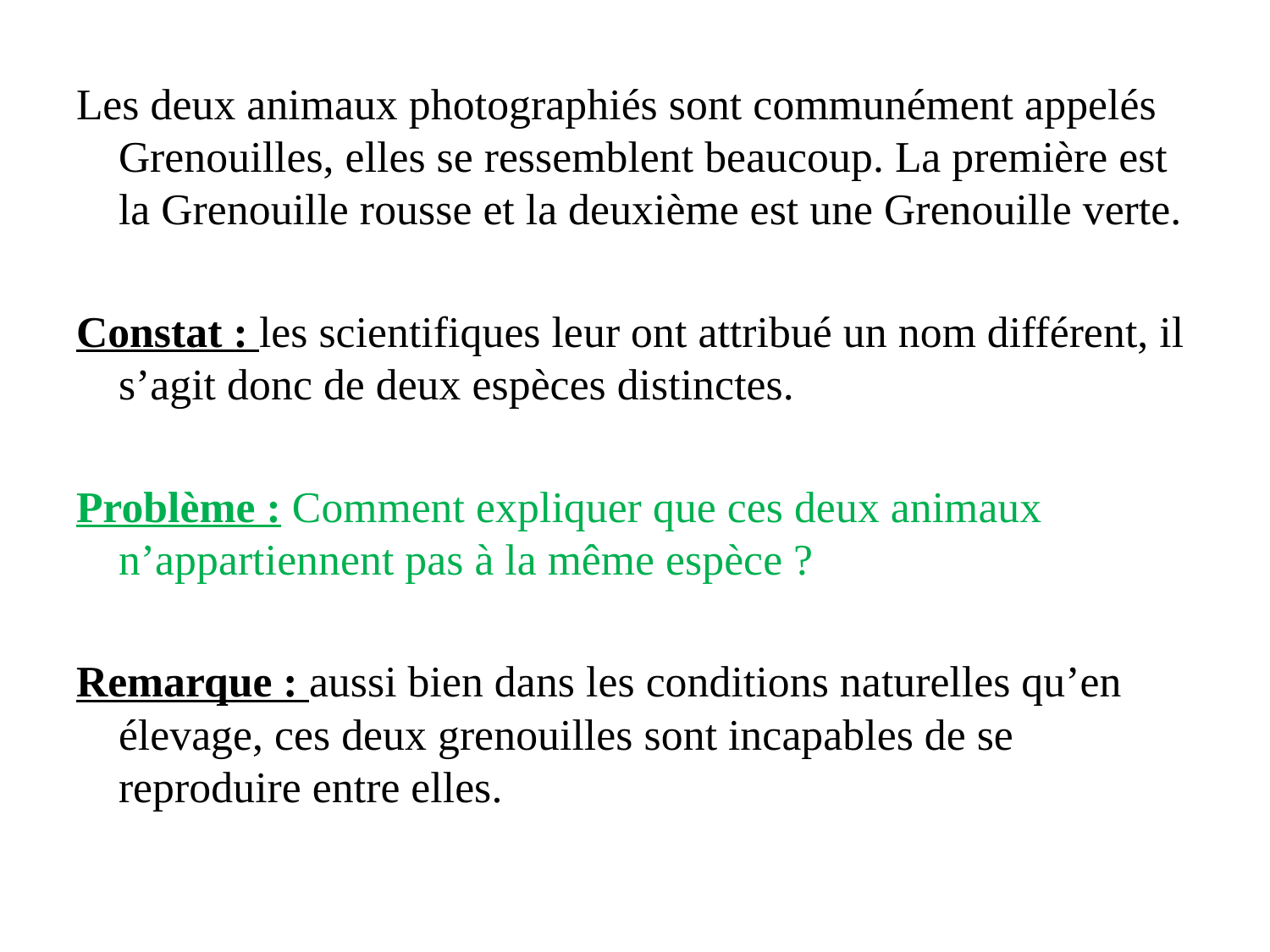

Les deux animaux photographiés sont communément appelés Grenouilles, elles se ressemblent beaucoup. La première est la Grenouille rousse et la deuxième est une Grenouille verte.

Constat : les scientifiques leur ont attribué un nom différent, il s’agit donc de deux espèces distinctes.

Problème : Comment expliquer que ces deux animaux n’appartiennent pas à la même espèce ?

Remarque : aussi bien dans les conditions naturelles qu’en élevage, ces deux grenouilles sont incapables de se reproduire entre elles.